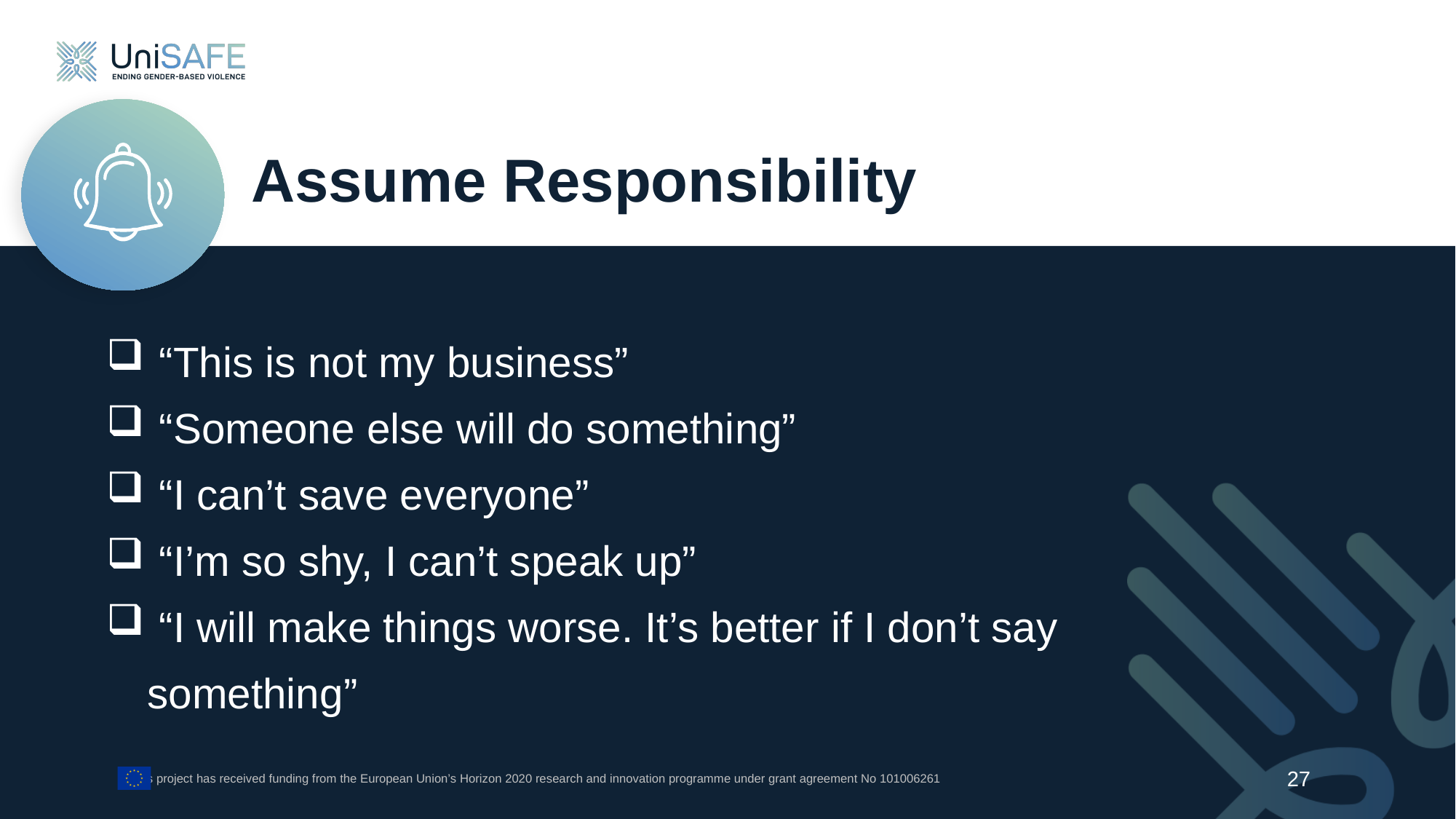

# Assume Responsibility

 “This is not my business”
 “Someone else will do something”
 “I can’t save everyone”
 “I’m so shy, I can’t speak up”
 “I will make things worse. It’s better if I don’t say something”